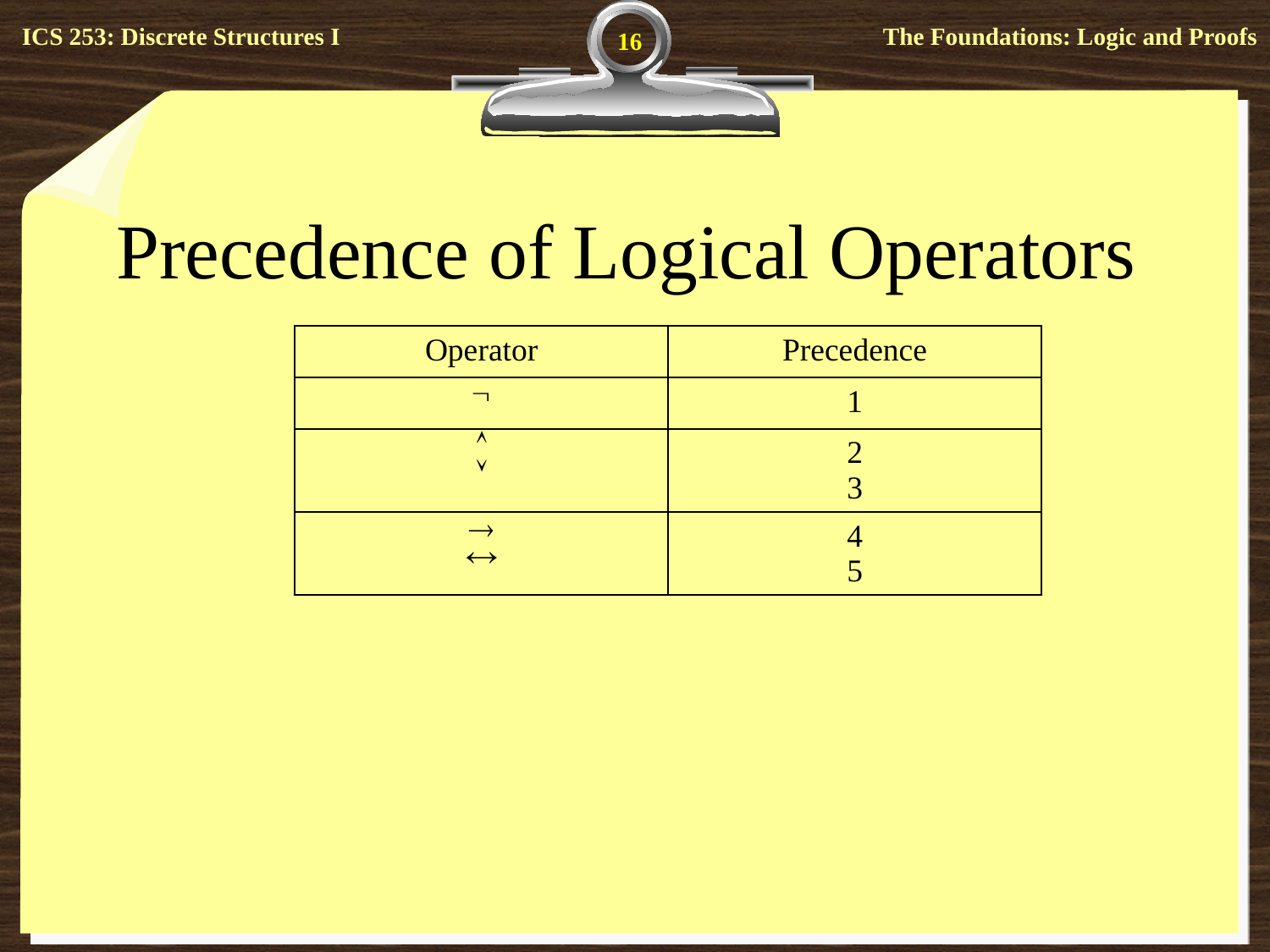

16
# Precedence of Logical Operators
| Operator | Precedence |
| --- | --- |
| ¬ | 1 |
| ∧ ∨ | 2 3 |
| → ↔ | 4 5 |